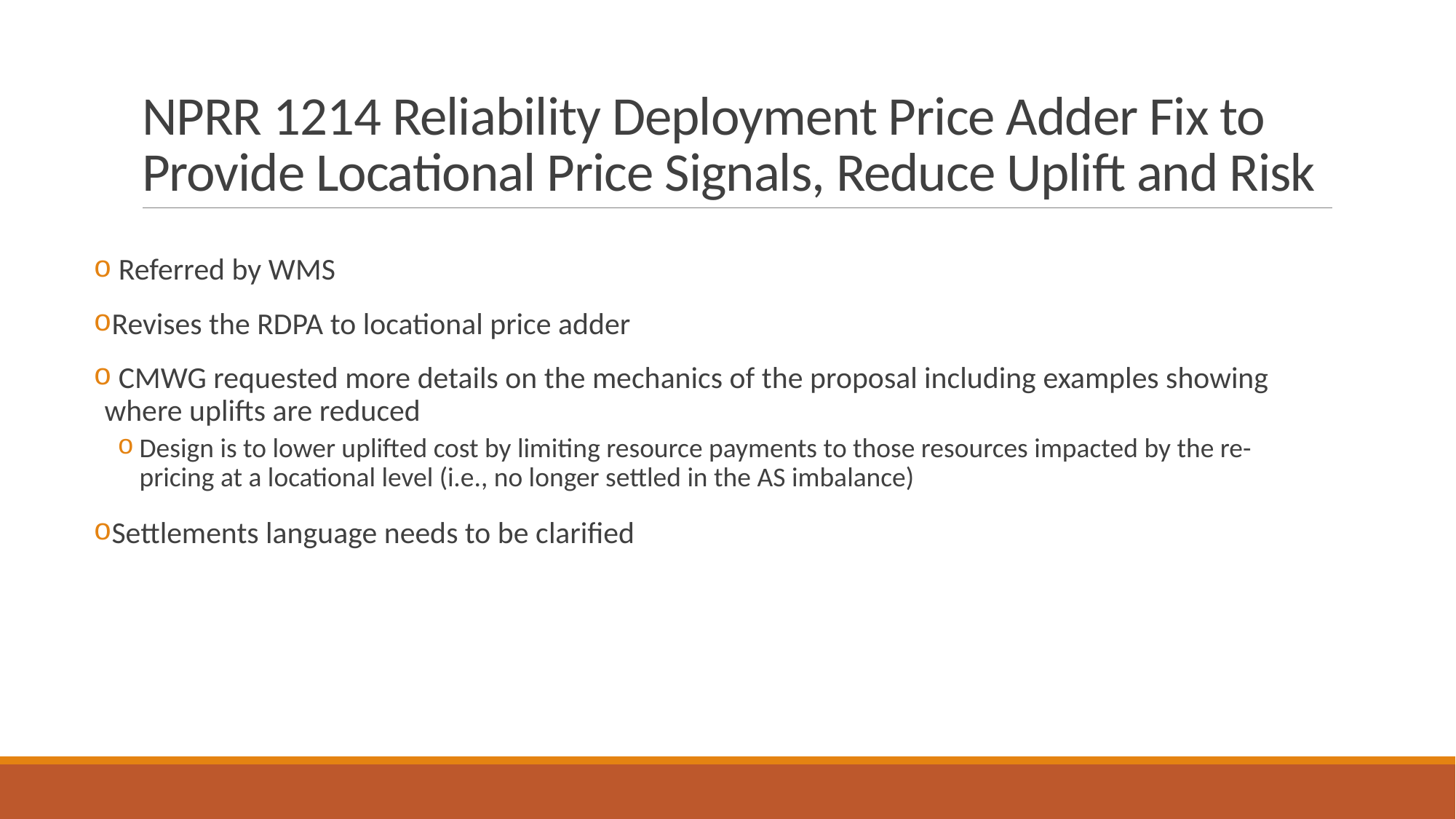

# NPRR 1214 Reliability Deployment Price Adder Fix to Provide Locational Price Signals, Reduce Uplift and Risk
 Referred by WMS
Revises the RDPA to locational price adder
 CMWG requested more details on the mechanics of the proposal including examples showing where uplifts are reduced
Design is to lower uplifted cost by limiting resource payments to those resources impacted by the re-pricing at a locational level (i.e., no longer settled in the AS imbalance)
Settlements language needs to be clarified